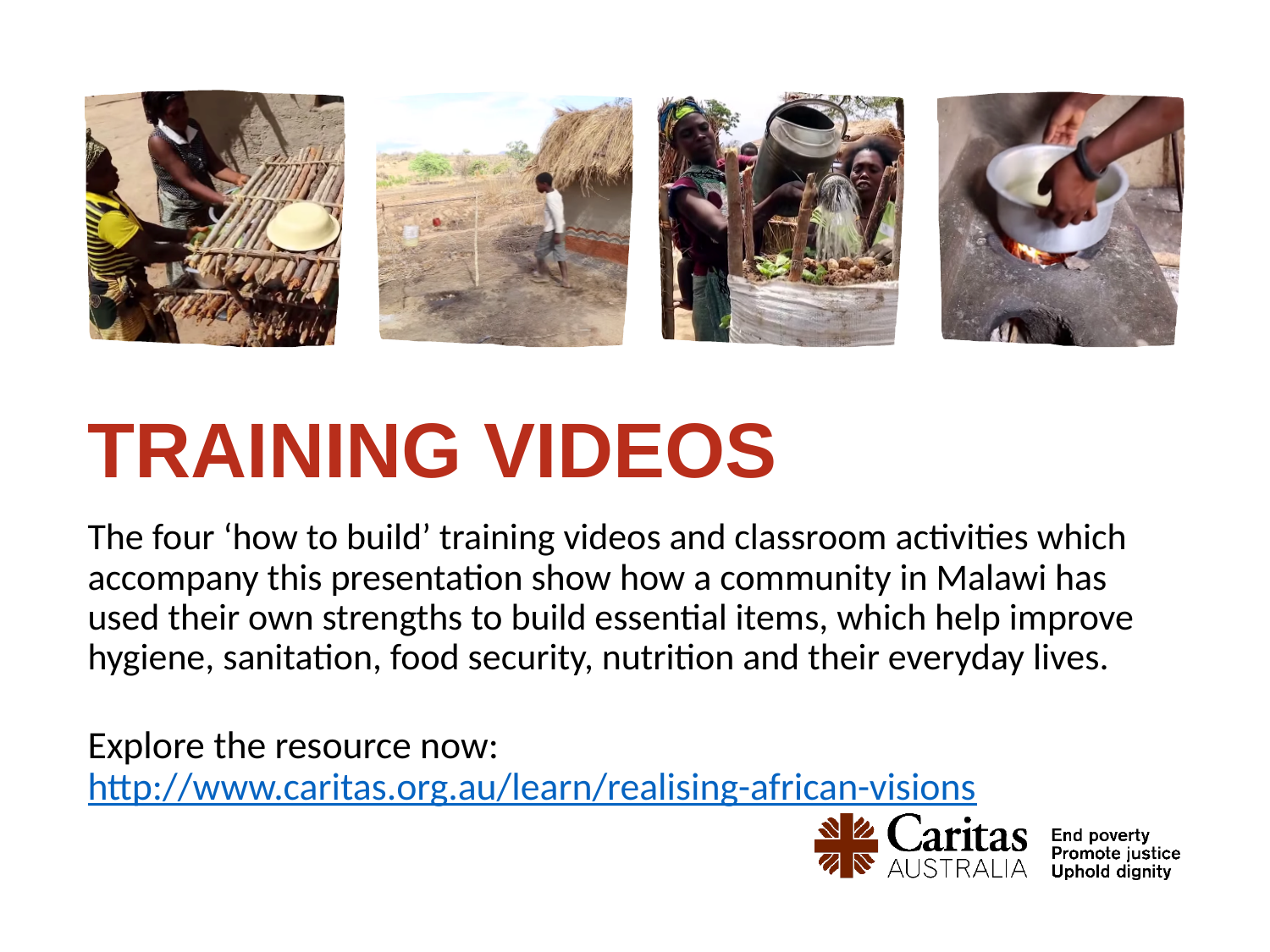

# Training videos
The four ‘how to build’ training videos and classroom activities which accompany this presentation show how a community in Malawi has used their own strengths to build essential items, which help improve hygiene, sanitation, food security, nutrition and their everyday lives.

Explore the resource now: http://www.caritas.org.au/learn/realising-african-visions